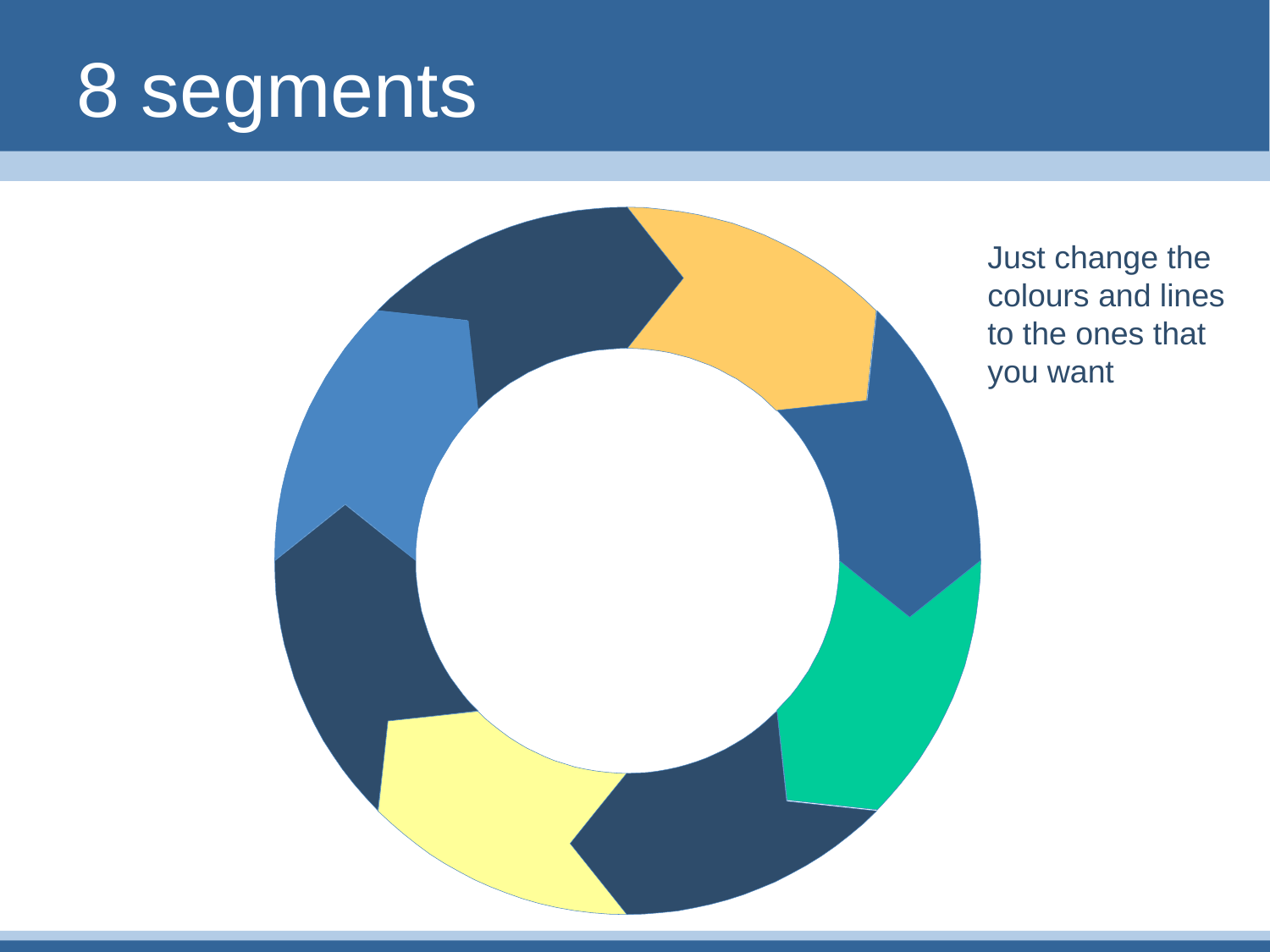

# 8 segments

Just change the colours and lines to the ones that you want